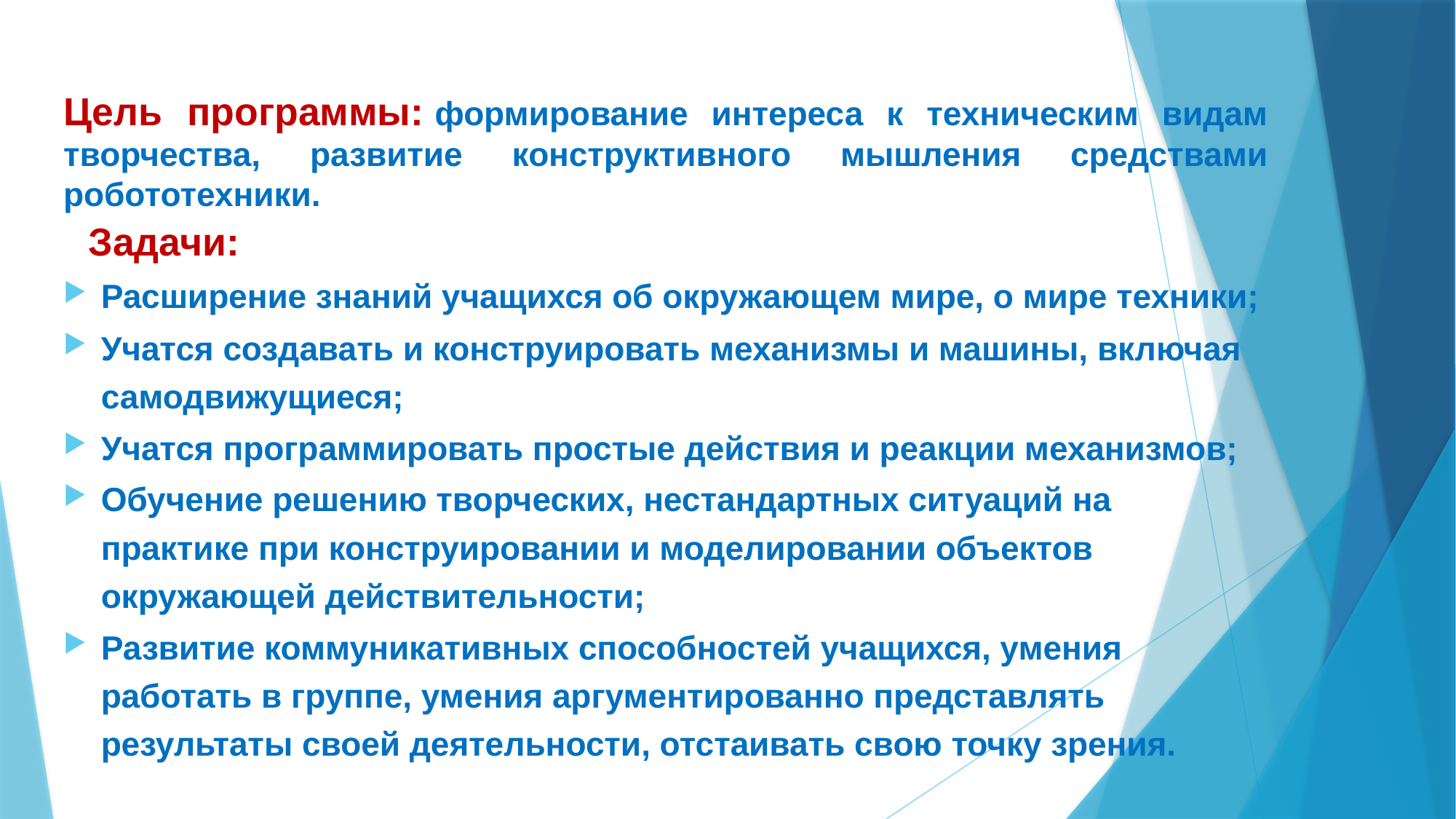

Цель программы: формирование интереса к техническим видам творчества, развитие конструктивного мышления средствами робототехники.
	Задачи:
Расширение знаний учащихся об окружающем мире, о мире техники;
Учатся создавать и конструировать механизмы и машины, включая самодвижущиеся;
Учатся программировать простые действия и реакции механизмов;
Обучение решению творческих, нестандартных ситуаций на практике при конструировании и моделировании объектов окружающей действительности;
Развитие коммуникативных способностей учащихся, умения работать в группе, умения аргументированно представлять результаты своей деятельности, отстаивать свою точку зрения.